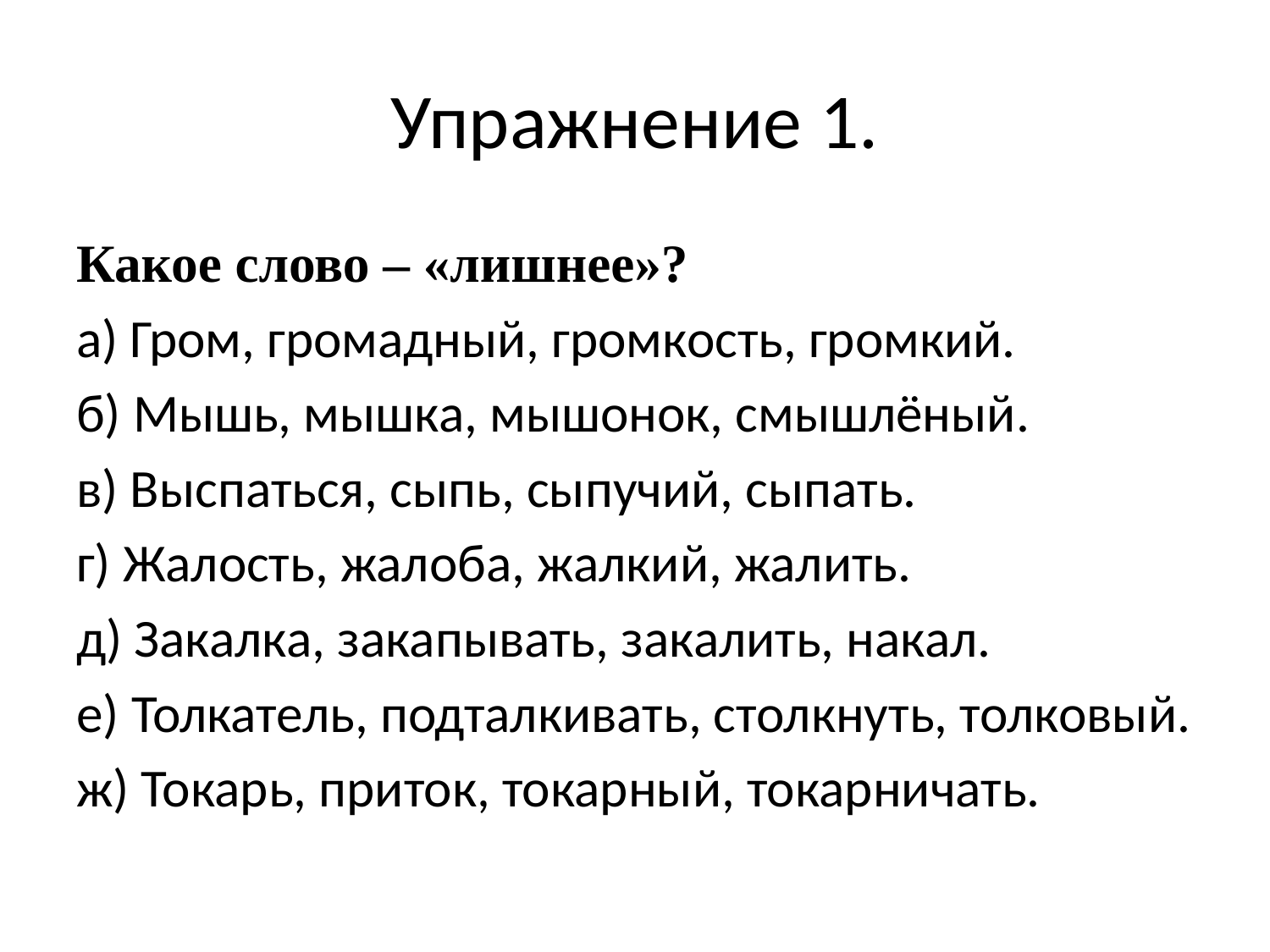

# Упражнение 1.
Какое слово – «лишнее»?
а) Гром, громадный, громкость, громкий.
б) Мышь, мышка, мышонок, смышлёный.
в) Выспаться, сыпь, сыпучий, сыпать.
г) Жалость, жалоба, жалкий, жалить.
д) Закалка, закапывать, закалить, накал.
е) Толкатель, подталкивать, столкнуть, толковый.
ж) Токарь, приток, токарный, токарничать.